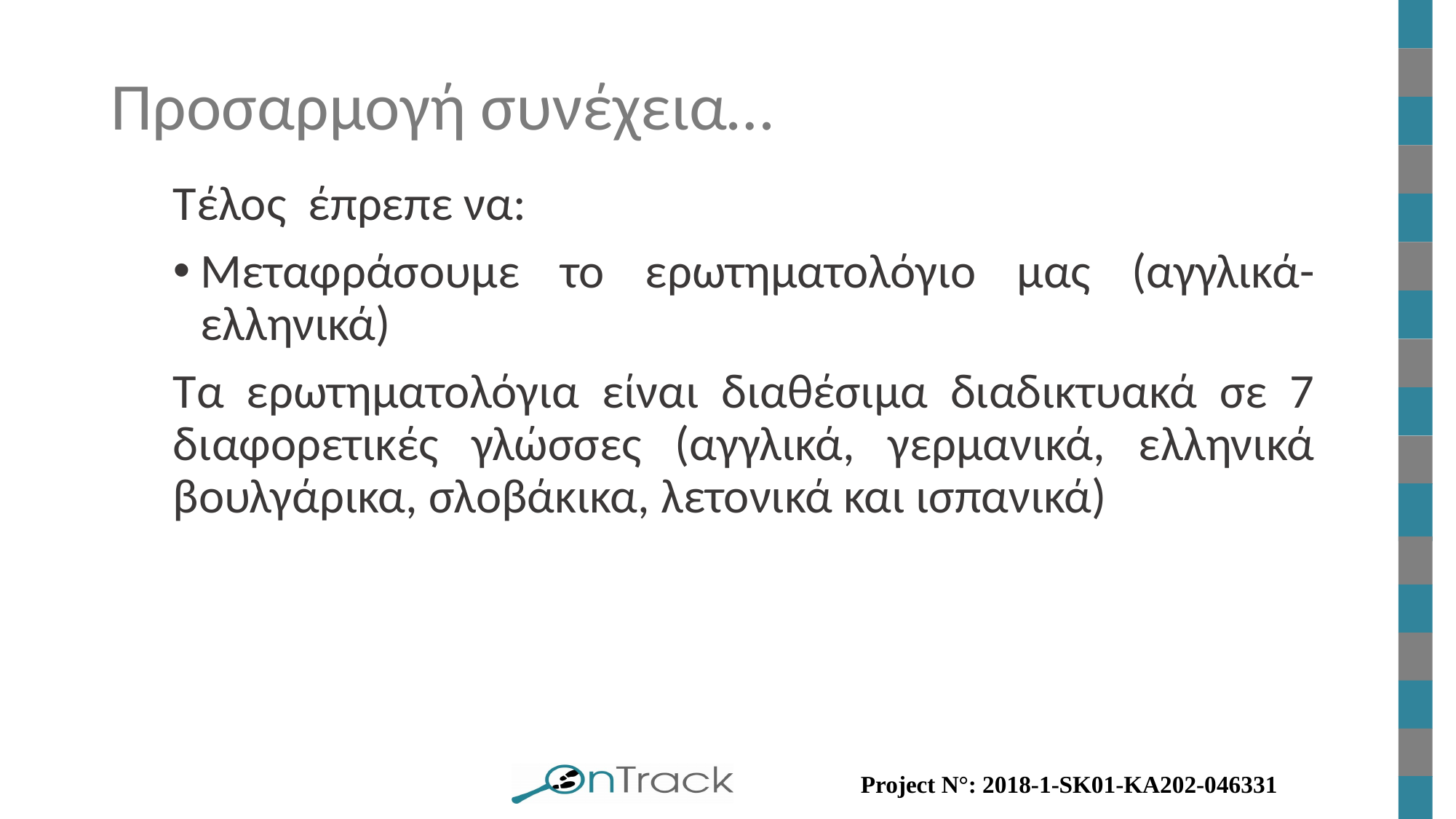

# Προσαρμογή συνέχεια…
Τέλος  έπρεπε να:
Μεταφράσουμε το ερωτηματολόγιο μας (αγγλικά-ελληνικά)
Τα ερωτηματολόγια είναι διαθέσιμα διαδικτυακά σε 7 διαφορετικές γλώσσες (αγγλικά, γερμανικά, ελληνικά βουλγάρικα, σλοβάκικα, λετονικά και ισπανικά)